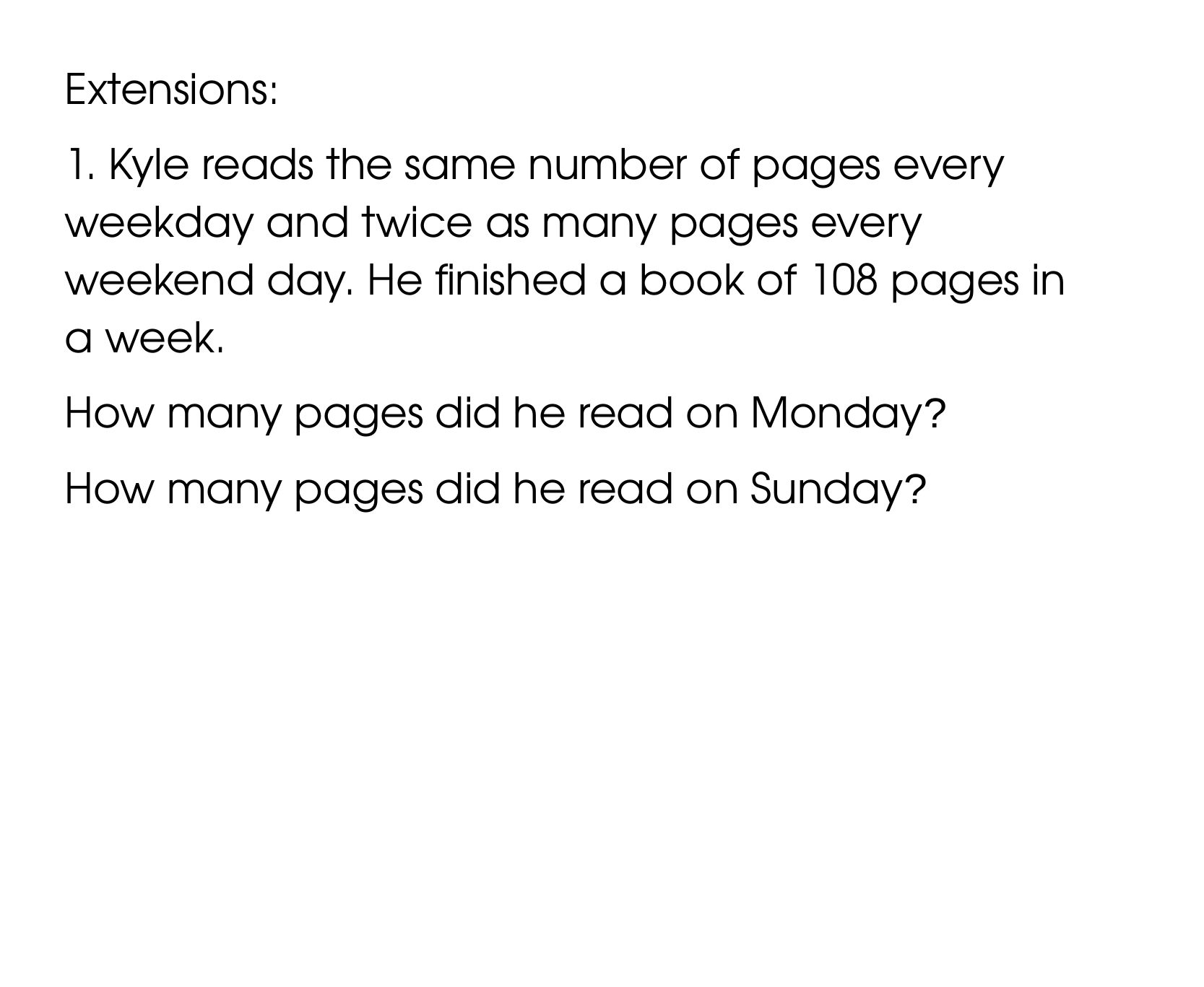

Extensions:
1. Kyle reads the same number of pages every weekday and twice as many pages every weekend day. He finished a book of 108 pages in a week.
How many pages did he read on Monday?
How many pages did he read on Sunday?